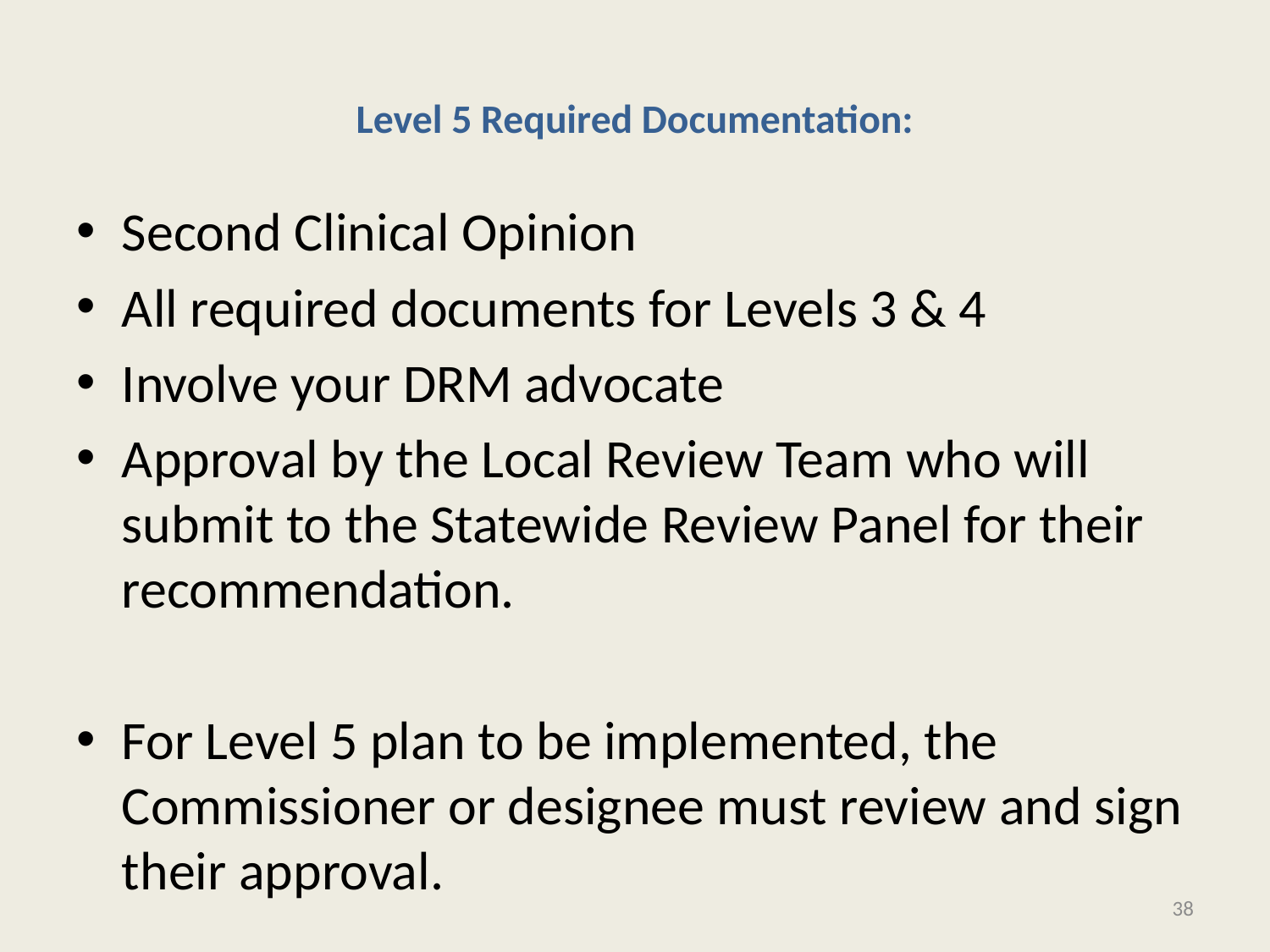

# Level 5 Required Documentation:
Second Clinical Opinion
All required documents for Levels 3 & 4
Involve your DRM advocate
Approval by the Local Review Team who will submit to the Statewide Review Panel for their recommendation.

For Level 5 plan to be implemented, the Commissioner or designee must review and sign their approval.
38